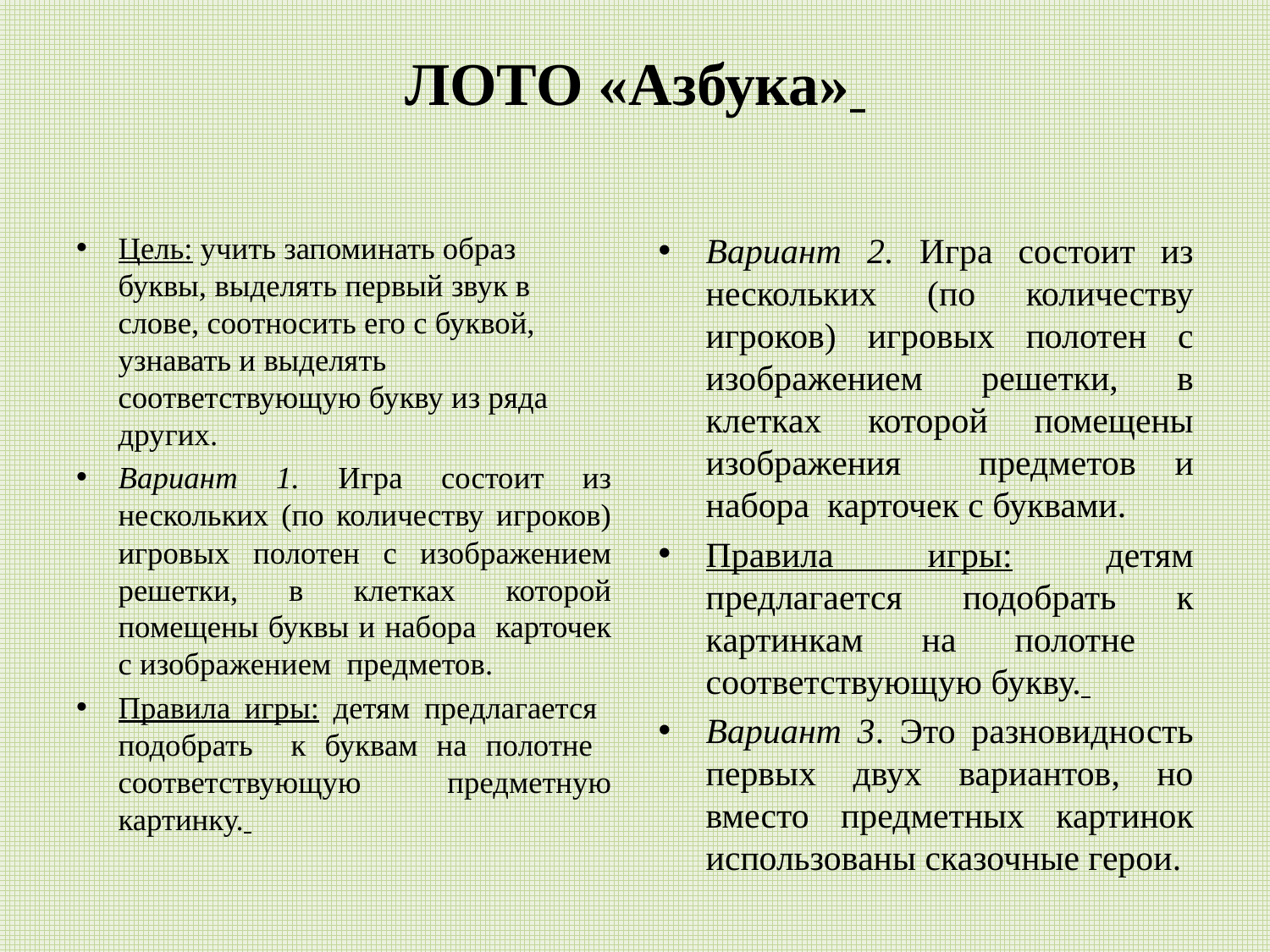

# ЛОТО «Азбука»
Цель: учить запоминать образ буквы, выделять первый звук в слове, соотносить его с буквой, узнавать и выделять  соответствующую букву из ряда других.
Вариант 1. Игра состоит из нескольких (по количеству игроков) игровых полотен с изображением решетки, в клетках которой помещены буквы и набора  карточек с изображением  предметов.
Правила игры: детям предлагается  подобрать  к буквам на полотне  соответствующую предметную картинку.

Вариант 2. Игра состоит из нескольких (по количеству игроков) игровых полотен с изображением решетки, в клетках которой помещены изображения  предметов и набора  карточек с буквами.
Правила игры: детям предлагается  подобрать  к картинкам на полотне  соответствующую букву.
Вариант 3. Это разновидность первых двух вариантов, но вместо предметных картинок использованы сказочные герои.